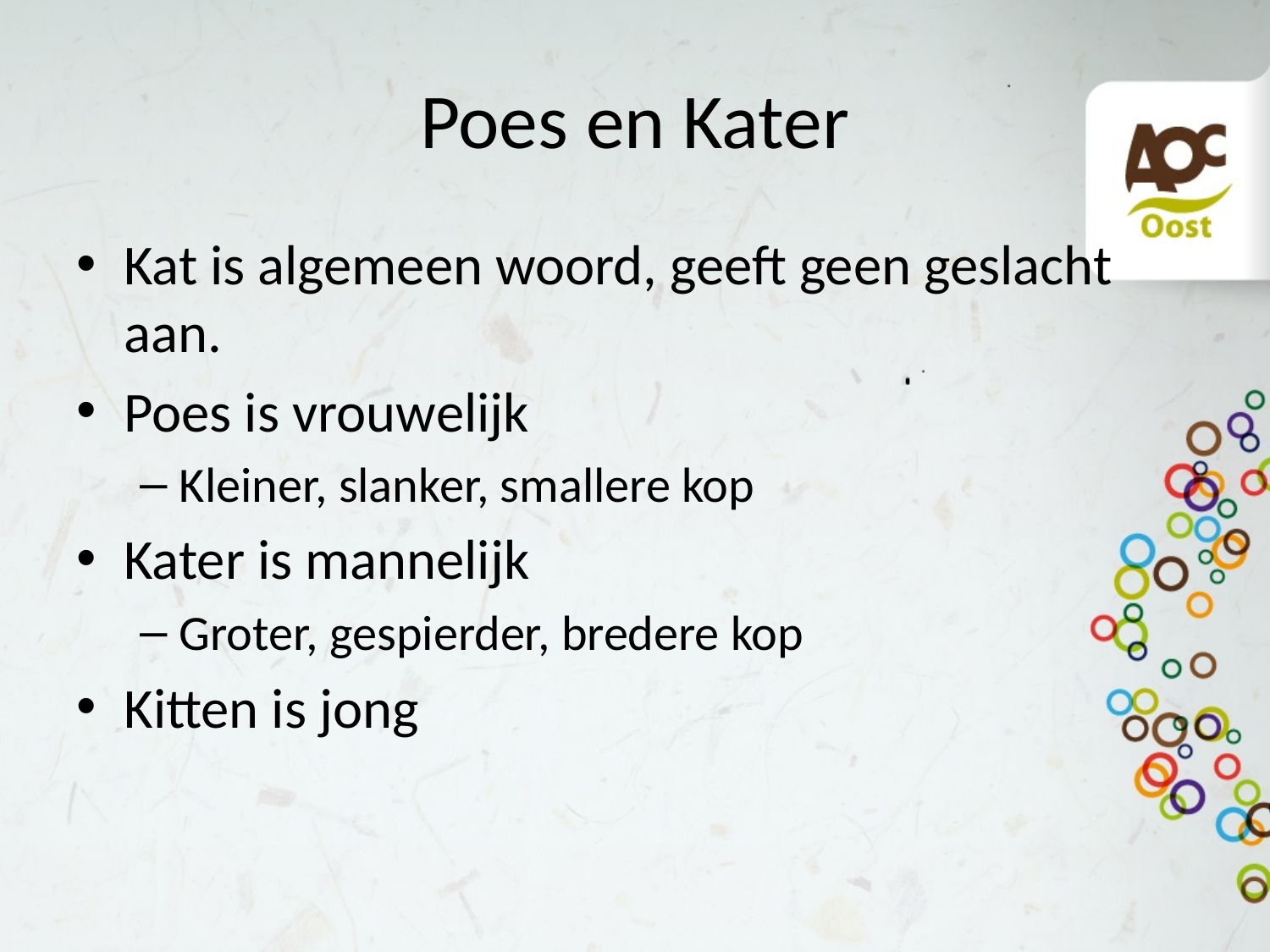

# Poes en Kater
Kat is algemeen woord, geeft geen geslacht aan.
Poes is vrouwelijk
Kleiner, slanker, smallere kop
Kater is mannelijk
Groter, gespierder, bredere kop
Kitten is jong